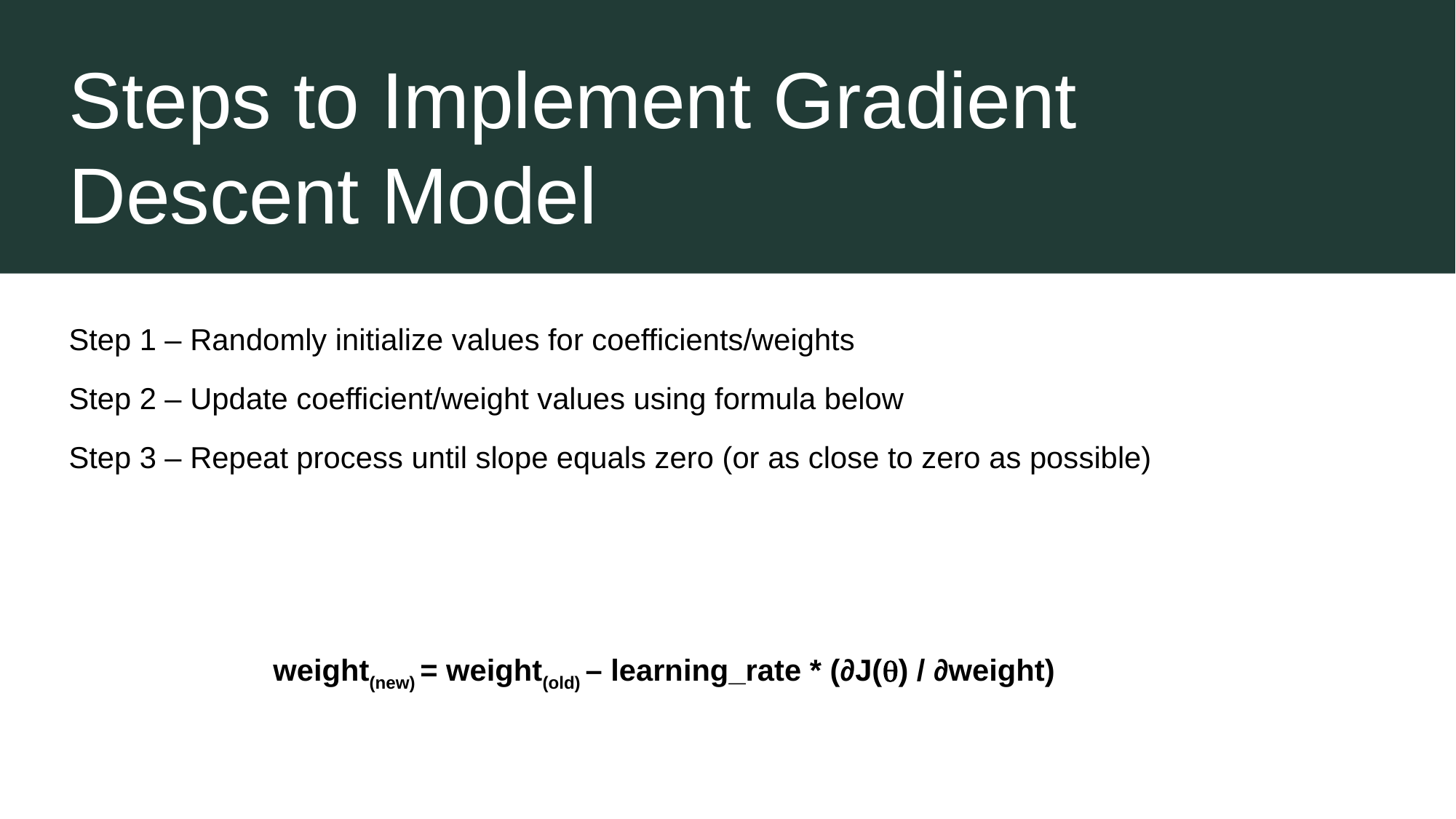

# Steps to Implement Gradient Descent Model
Step 1 – Randomly initialize values for coefficients/weights
Step 2 – Update coefficient/weight values using formula below
Step 3 – Repeat process until slope equals zero (or as close to zero as possible)
weight(new) = weight(old) – learning_rate * (∂J(θ) / ∂weight)